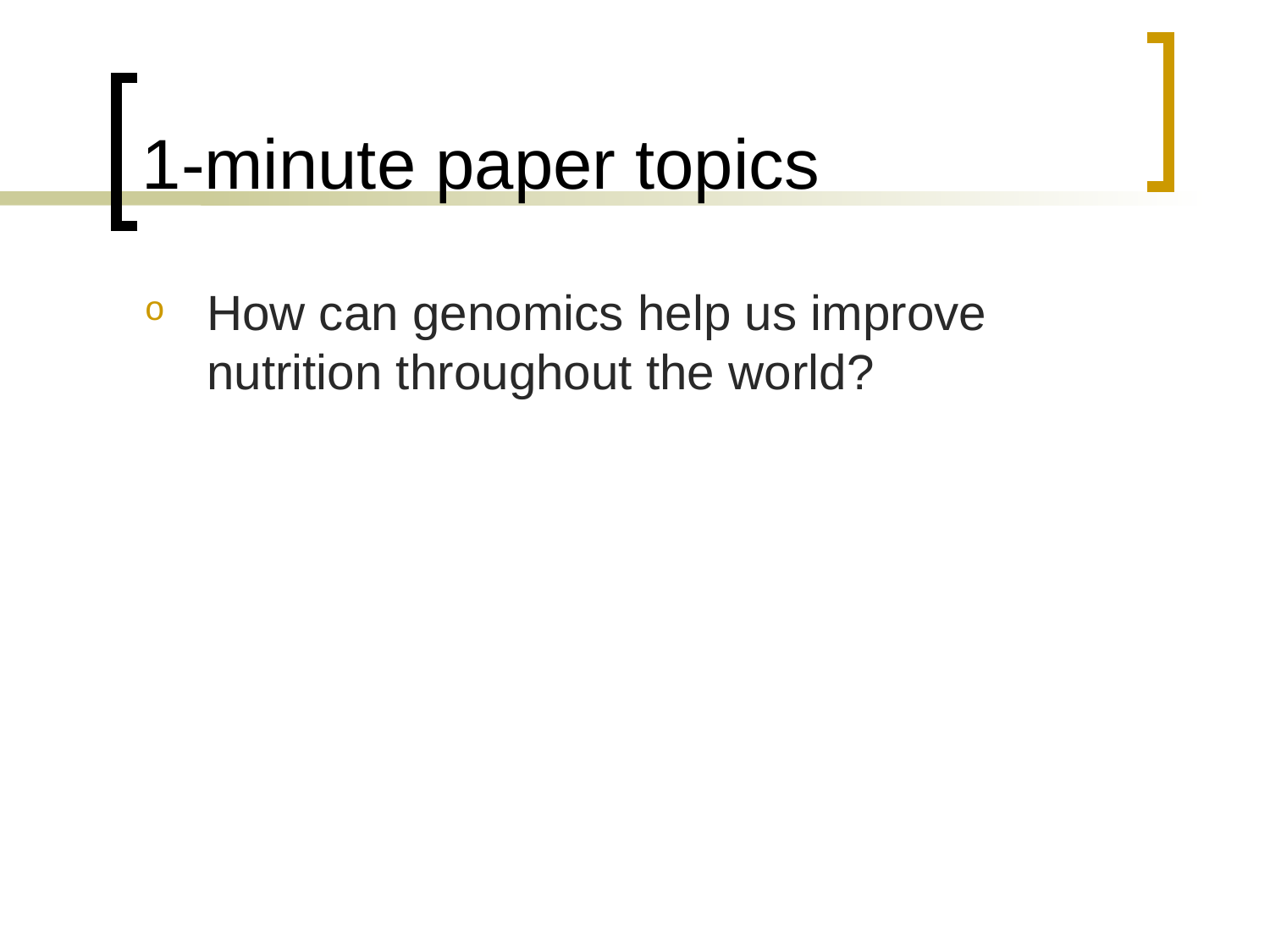

# 1-minute paper topics
How can genomics help us improve nutrition throughout the world?